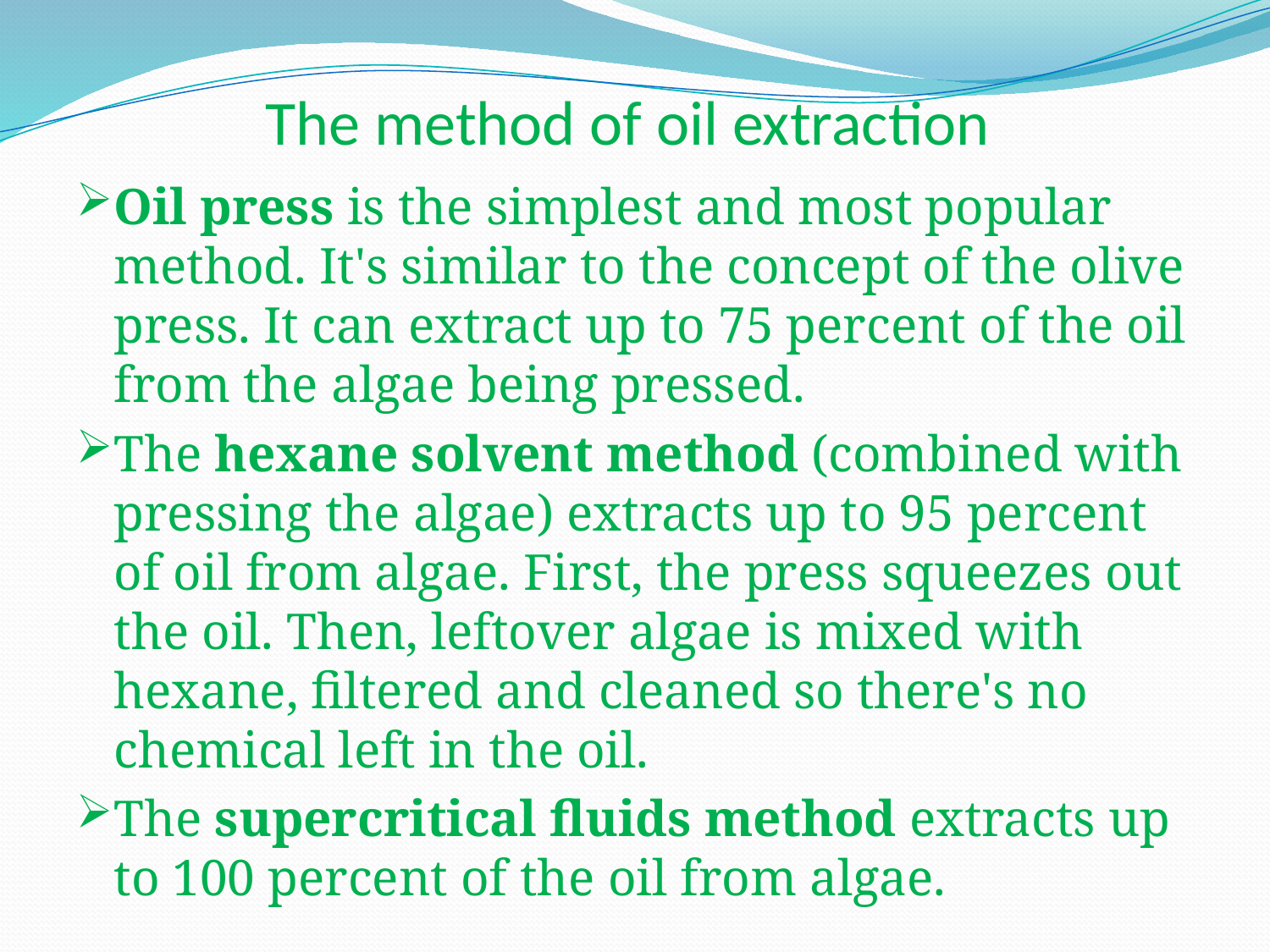

# The method of oil extraction
Oil press is the simplest and most popular method. It's similar to the concept of the olive press. It can extract up to 75 percent of the oil from the algae being pressed.
The hexane solvent method (combined with pressing the algae) extracts up to 95 percent of oil from algae. First, the press squeezes out the oil. Then, leftover algae is mixed with hexane, filtered and cleaned so there's no chemical left in the oil.
The supercritical fluids method extracts up to 100 percent of the oil from algae.